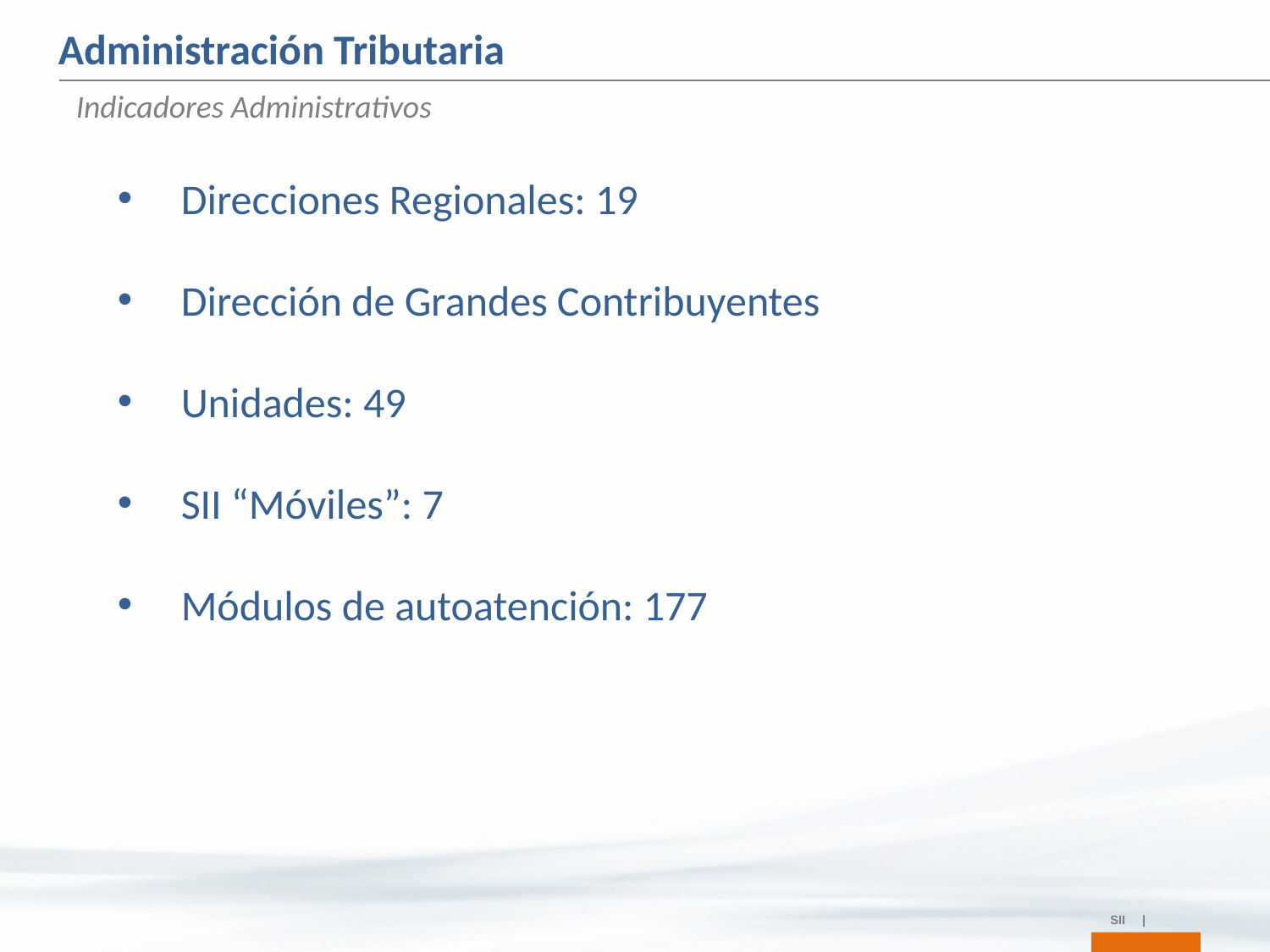

Administración Tributaria
Indicadores Administrativos
Direcciones Regionales: 19

Dirección de Grandes Contribuyentes

Unidades: 49

SII “Móviles”: 7

Módulos de autoatención: 177

SII     |